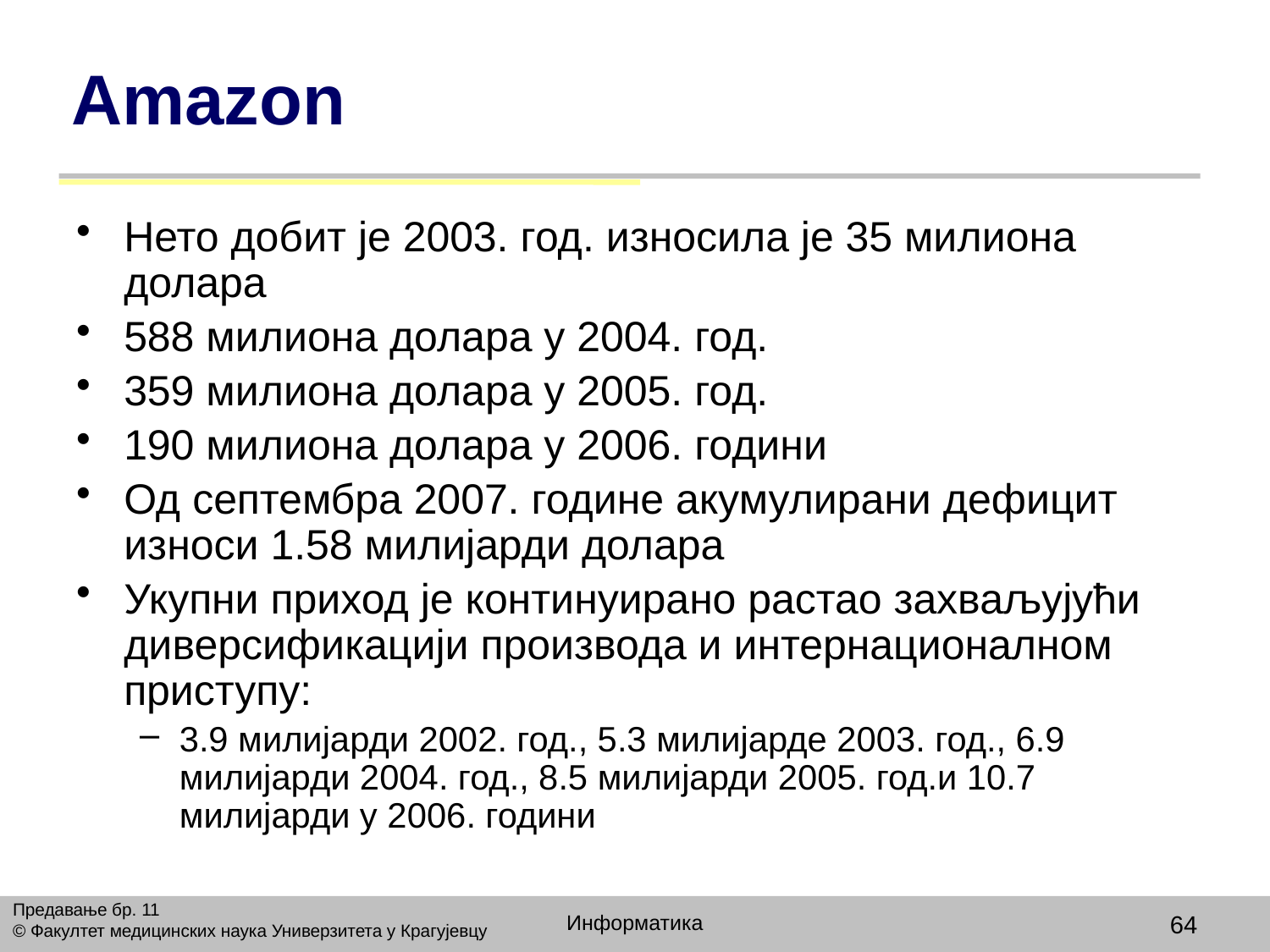

# Amazon
Нето добит је 2003. год. износила је 35 милиона долара
588 милиона долара у 2004. год.
359 милиона долара у 2005. год.
190 милиона долара у 2006. години
Од септембра 2007. године акумулирани дефицит износи 1.58 милијарди долара
Укупни приход је континуирано растао захваљујући диверсификацији производа и интернационалном приступу:
3.9 милијарди 2002. год., 5.3 милијарде 2003. год., 6.9 милијарди 2004. год., 8.5 милијарди 2005. год.и 10.7 милијарди у 2006. години
Предавање бр. 11
© Факултет медицинских наука Универзитета у Крагујевцу
Информатика
64